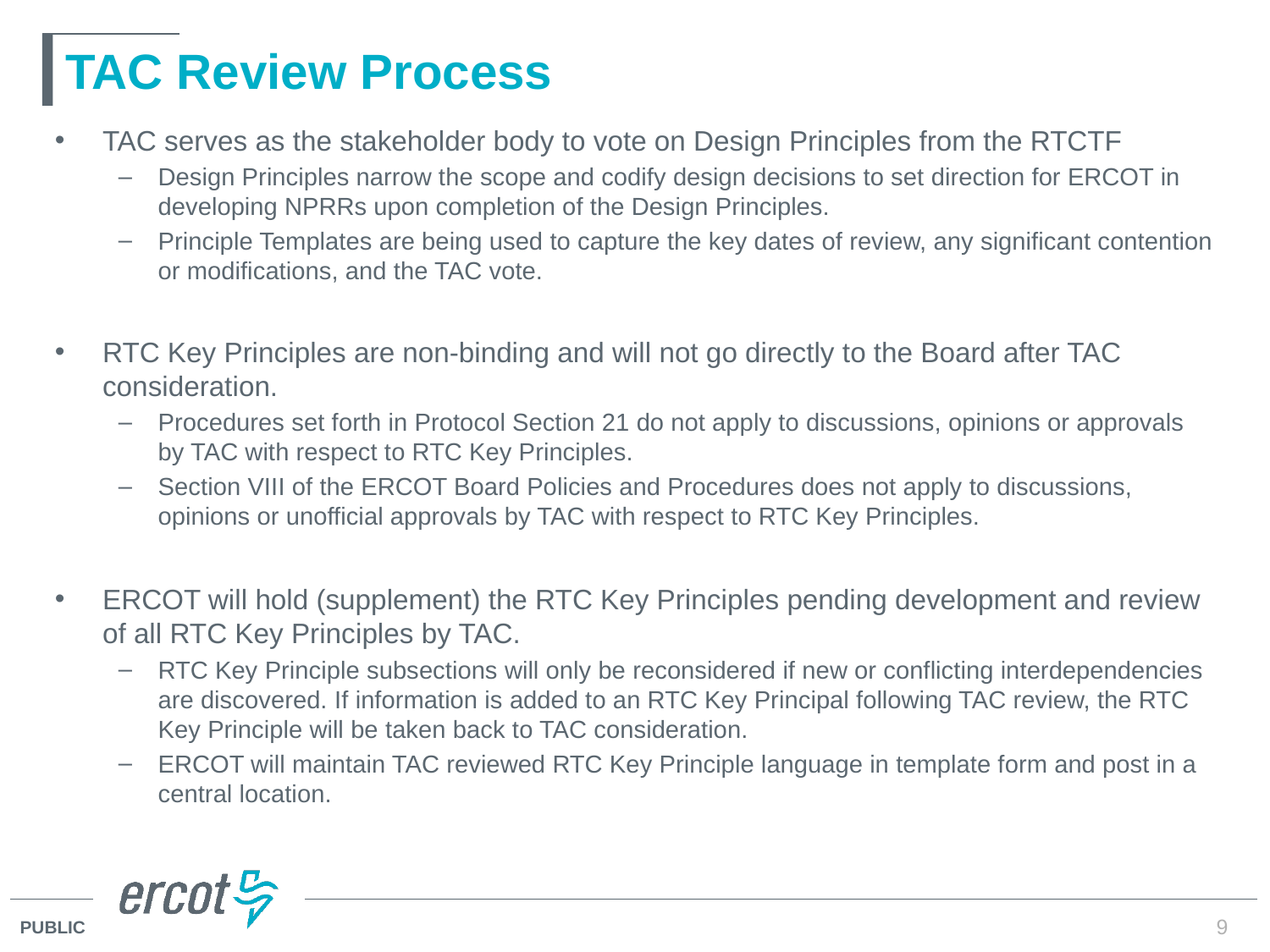

# TAC Review Process
TAC serves as the stakeholder body to vote on Design Principles from the RTCTF
Design Principles narrow the scope and codify design decisions to set direction for ERCOT in developing NPRRs upon completion of the Design Principles.
Principle Templates are being used to capture the key dates of review, any significant contention or modifications, and the TAC vote.

RTC Key Principles are non-binding and will not go directly to the Board after TAC consideration.
Procedures set forth in Protocol Section 21 do not apply to discussions, opinions or approvals by TAC with respect to RTC Key Principles.
Section VIII of the ERCOT Board Policies and Procedures does not apply to discussions, opinions or unofficial approvals by TAC with respect to RTC Key Principles.

ERCOT will hold (supplement) the RTC Key Principles pending development and review of all RTC Key Principles by TAC.
RTC Key Principle subsections will only be reconsidered if new or conflicting interdependencies are discovered. If information is added to an RTC Key Principal following TAC review, the RTC Key Principle will be taken back to TAC consideration.
ERCOT will maintain TAC reviewed RTC Key Principle language in template form and post in a central location.

9